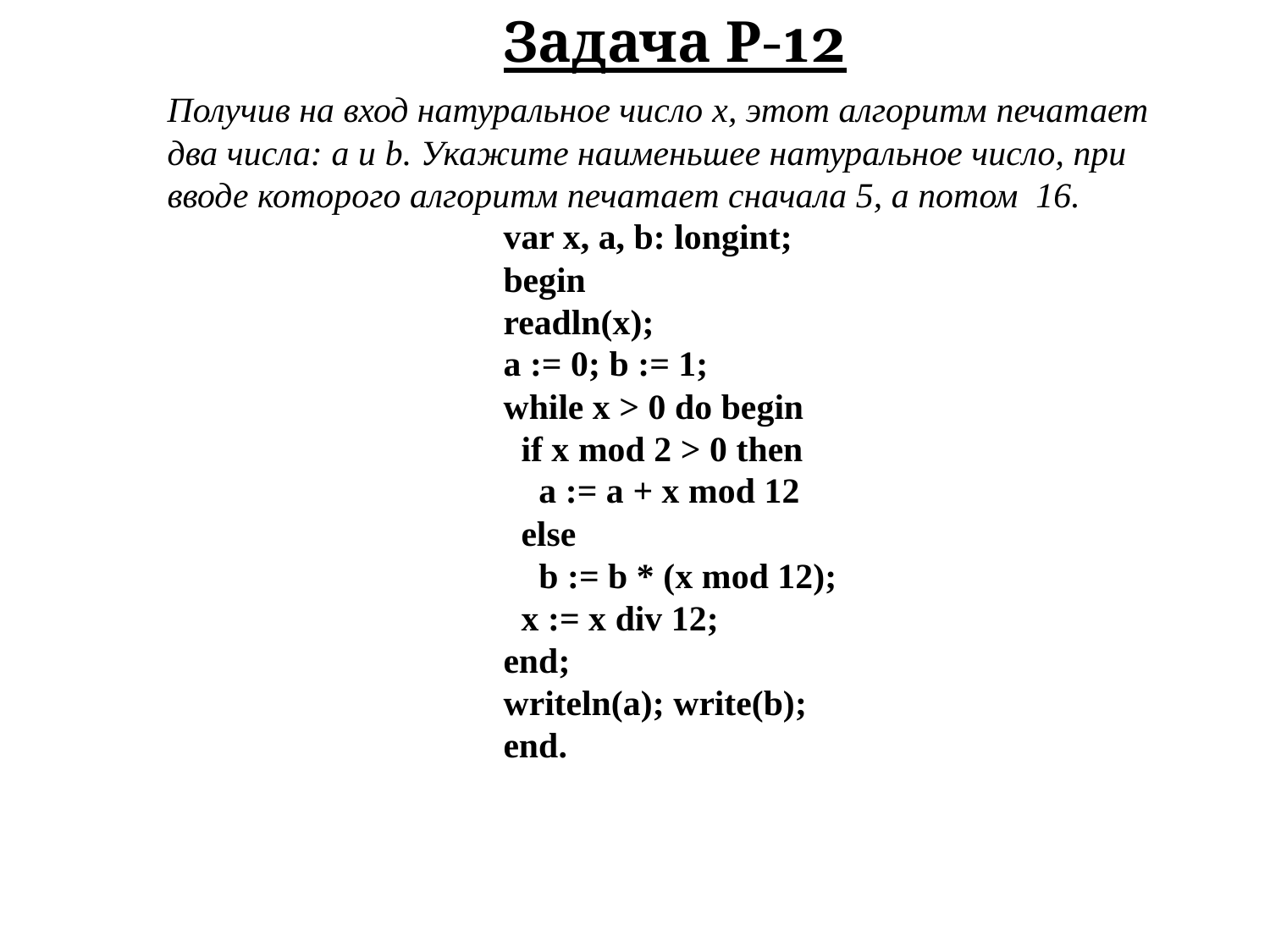

Задача Р-12
Получив на вход натуральное число x, этот алгоритм печатает два числа: a и b. Укажите наименьшее натуральное число, при вводе которого алгоритм печатает сначала 5, а потом  16.
var x, a, b: longint;
begin
readln(x);
a := 0; b := 1;
while x > 0 do begin
  if x mod 2 > 0 then
    a := a + x mod 12
  else
    b := b * (x mod 12);
  x := x div 12;
end;
writeln(a); write(b);
end.